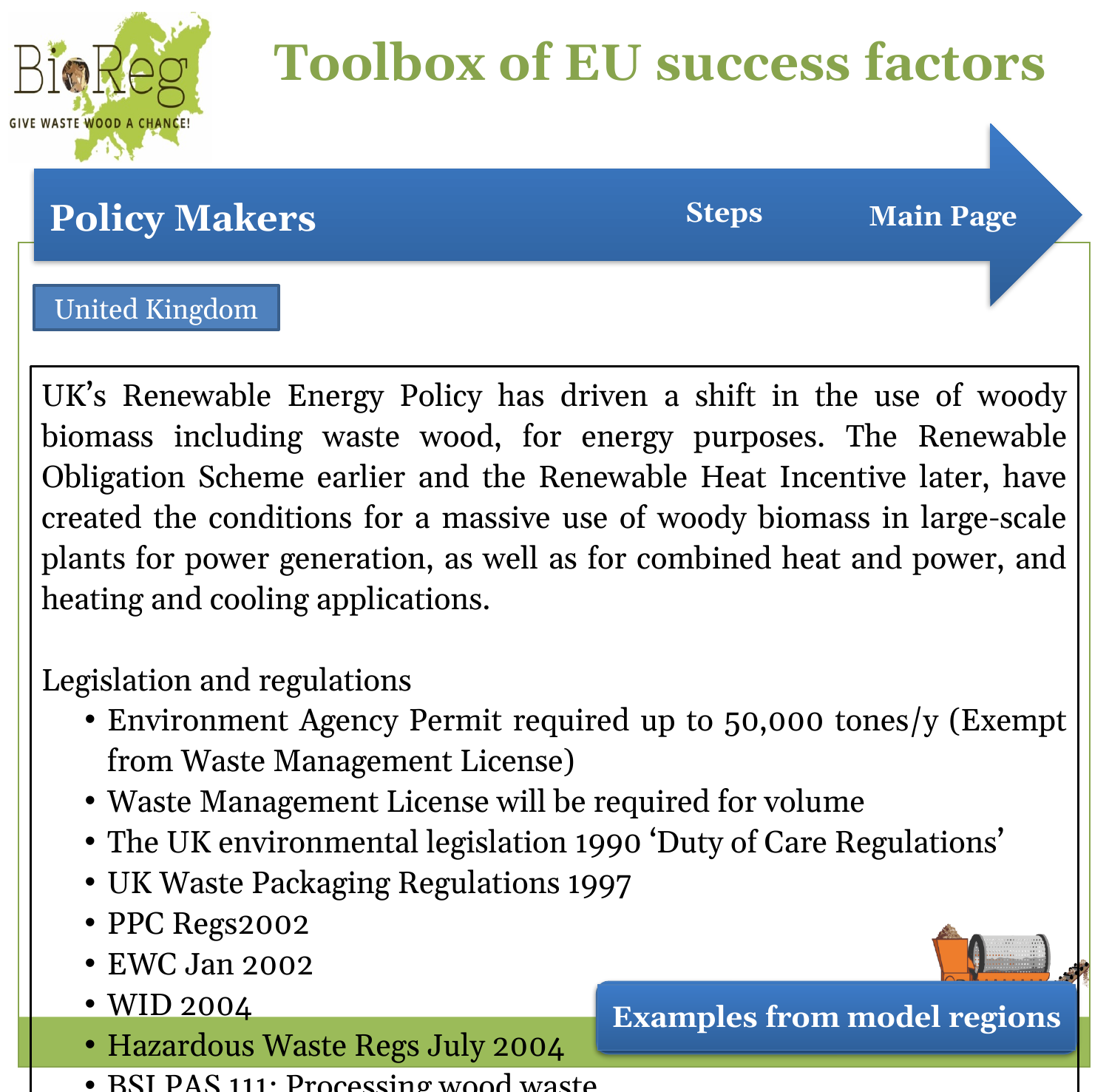

Policy Makers

Steps

Main Page
United Kingdom
UK’s Renewable Energy Policy has driven a shift in the use of woody biomass including waste wood, for energy purposes. The Renewable Obligation Scheme earlier and the Renewable Heat Incentive later, have created the conditions for a massive use of woody biomass in large-scale plants for power generation, as well as for combined heat and power, and heating and cooling applications.

Legislation and regulations
Environment Agency Permit required up to 50,000 tones/y (Exempt from Waste Management License)
Waste Management License will be required for volume
The UK environmental legislation 1990 ‘Duty of Care Regulations’
UK Waste Packaging Regulations 1997
PPC Regs2002
EWC Jan 2002
WID 2004
Hazardous Waste Regs July 2004
BSI PAS 111: Processing wood waste

Examples from model regions